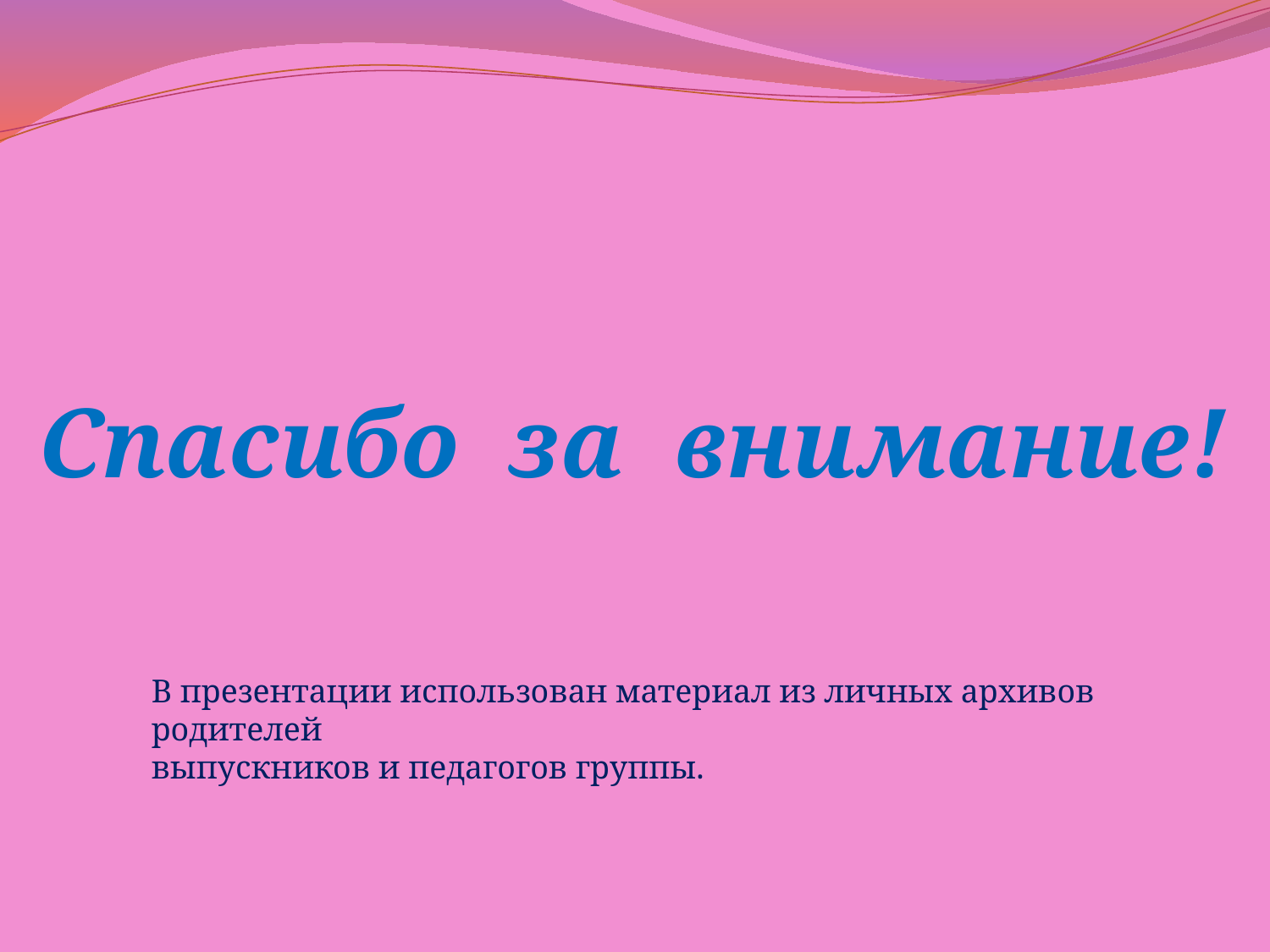

Спасибо  за  внимание!
В презентации использован материал из личных архивов родителей
выпускников и педагогов группы.